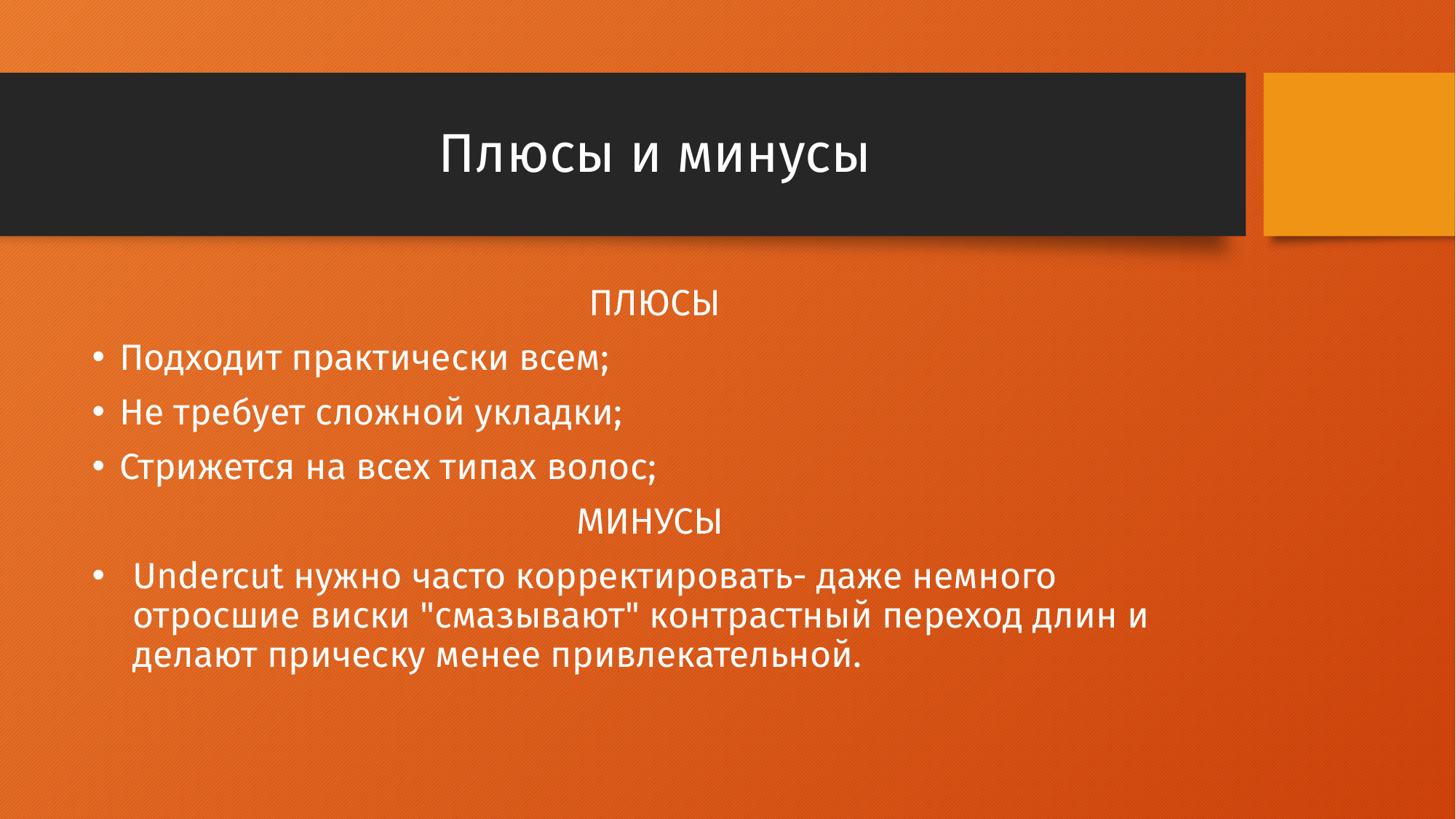

# Плюсы и минусы
ПЛЮСЫ
Подходит практически всем;
Не требует сложной укладки;
Стрижется на всех типах волос;
МИНУСЫ
Undercut нужно часто корректировать- даже немного отросшие виски "смазывают" контрастный переход длин и делают прическу менее привлекательной.